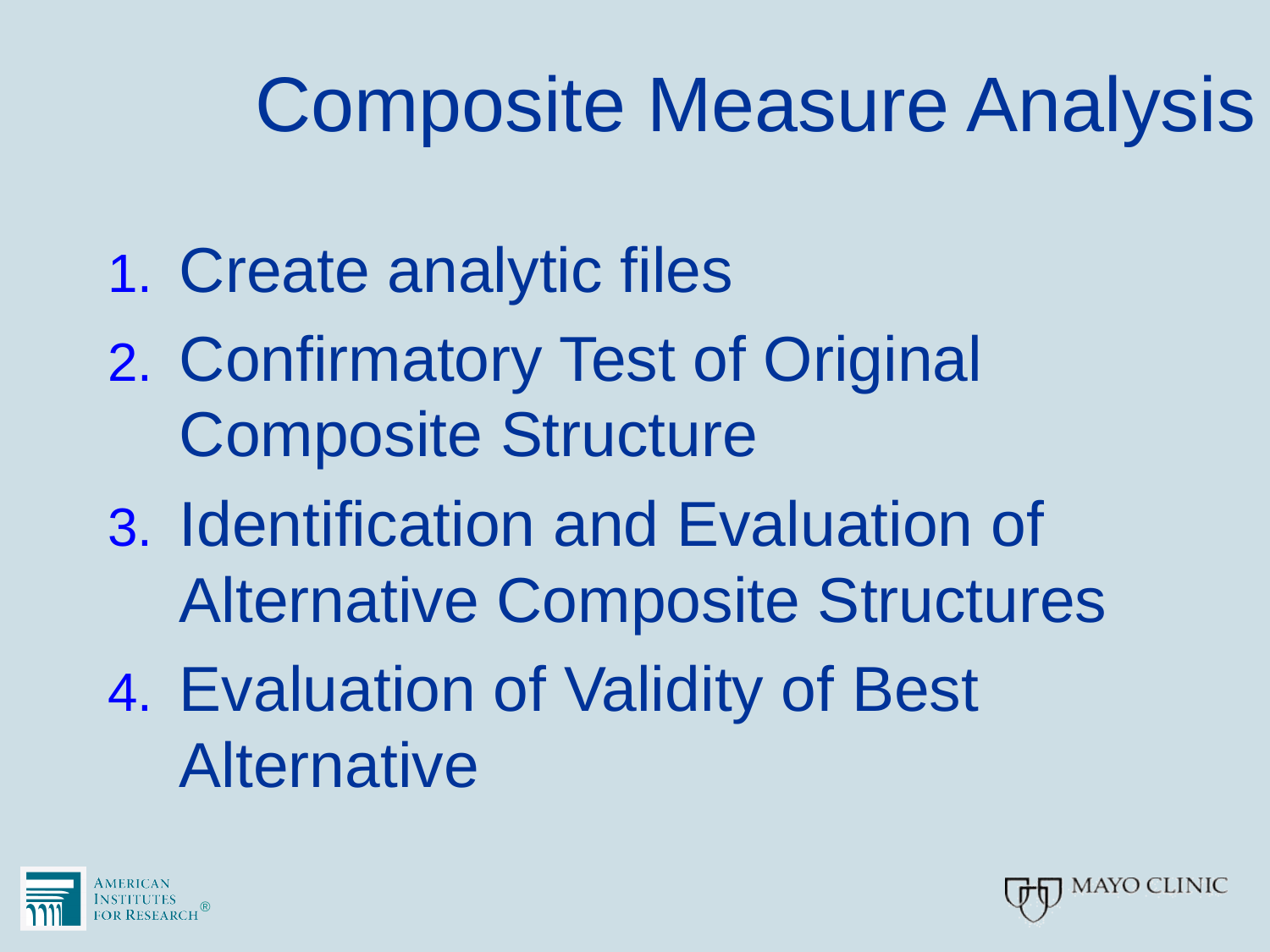

# Composite Measure Analysis
Create analytic files
Confirmatory Test of Original Composite Structure
Identification and Evaluation of Alternative Composite Structures
Evaluation of Validity of Best Alternative